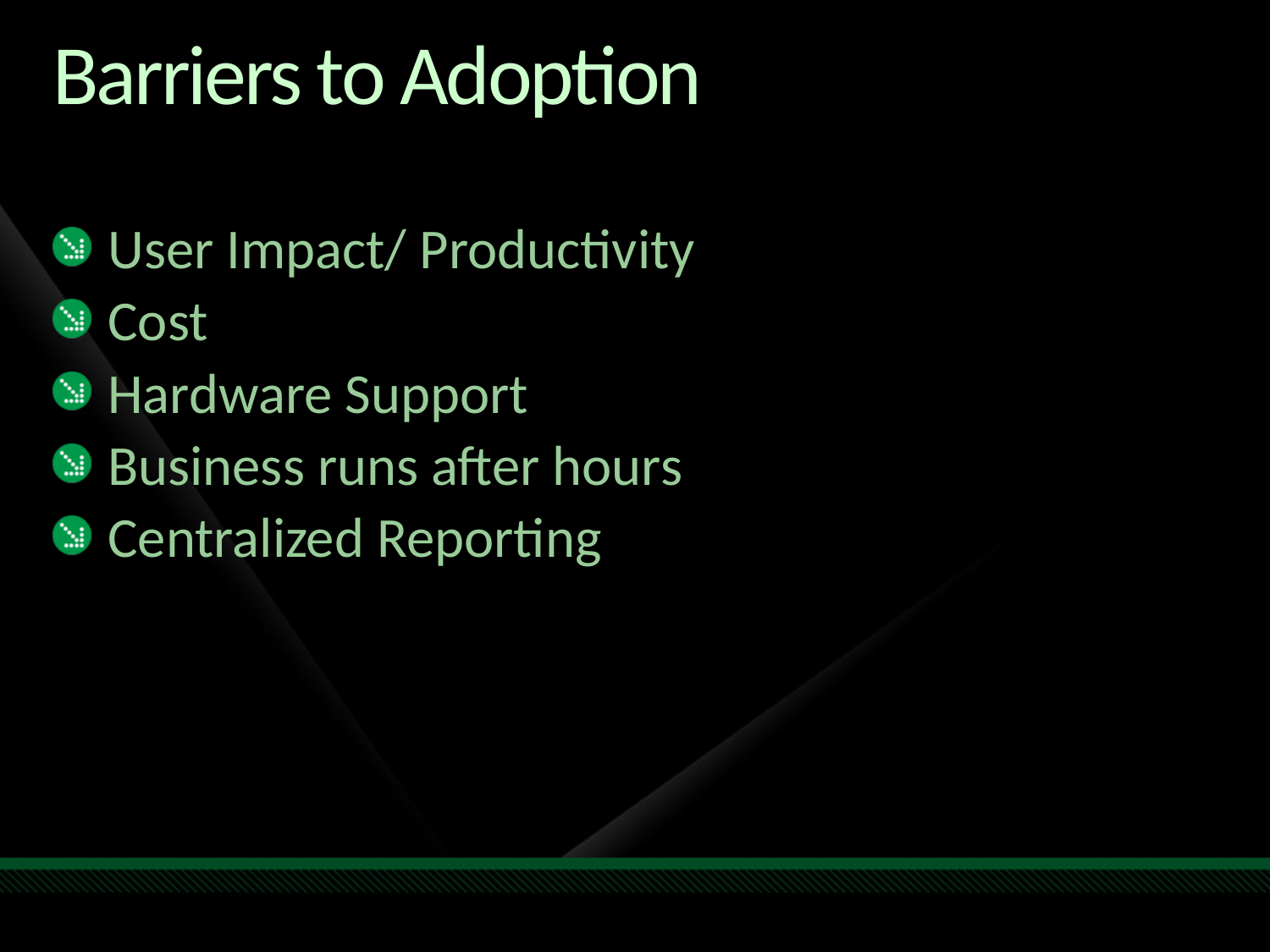

# Barriers to Adoption
User Impact/ Productivity
Cost
Hardware Support
Business runs after hours
Centralized Reporting